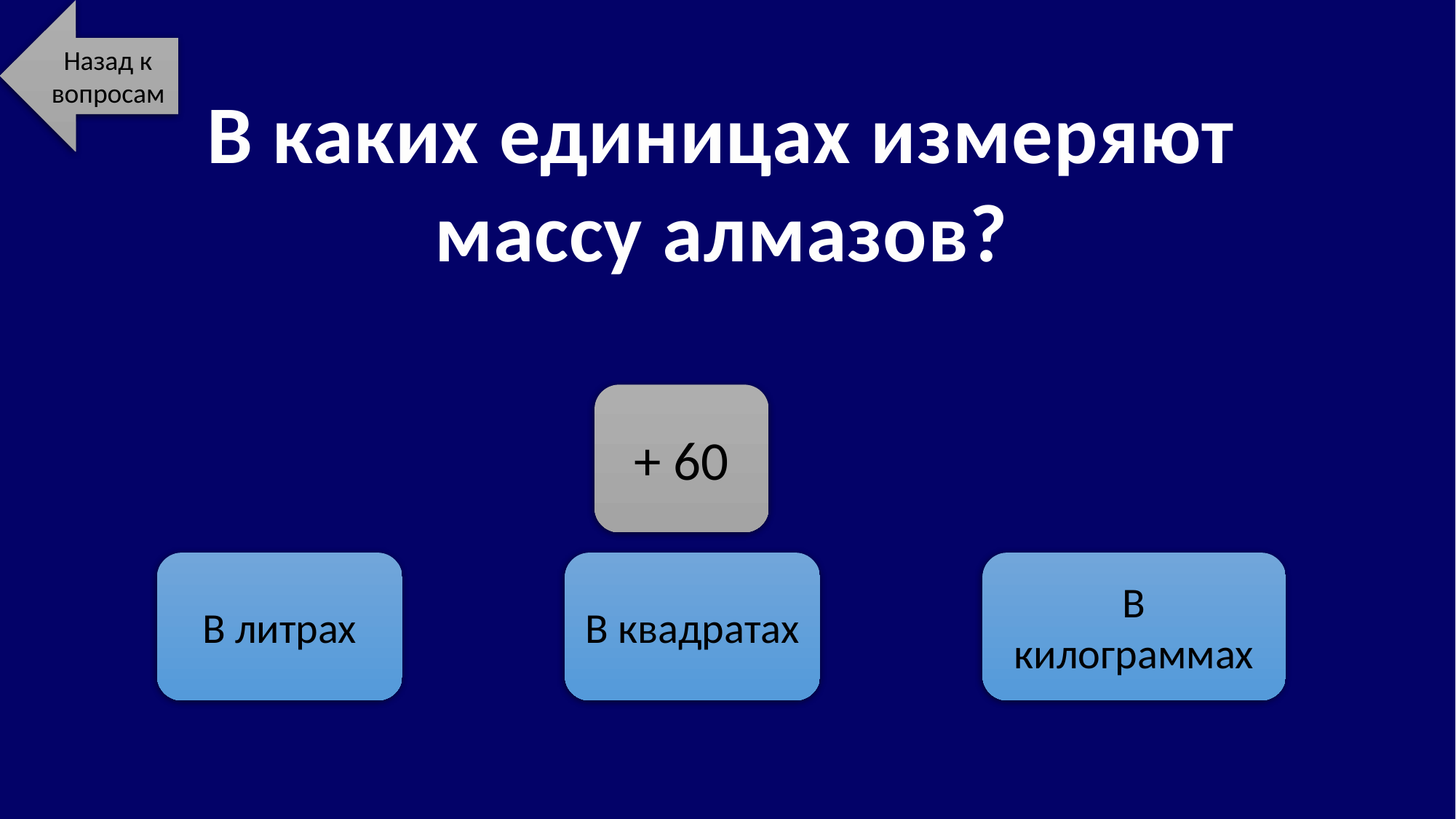

Назад к вопросам
В каких единицах измеряют массу алмазов?
+ 60
В литрах
В квадратах
В килограммах